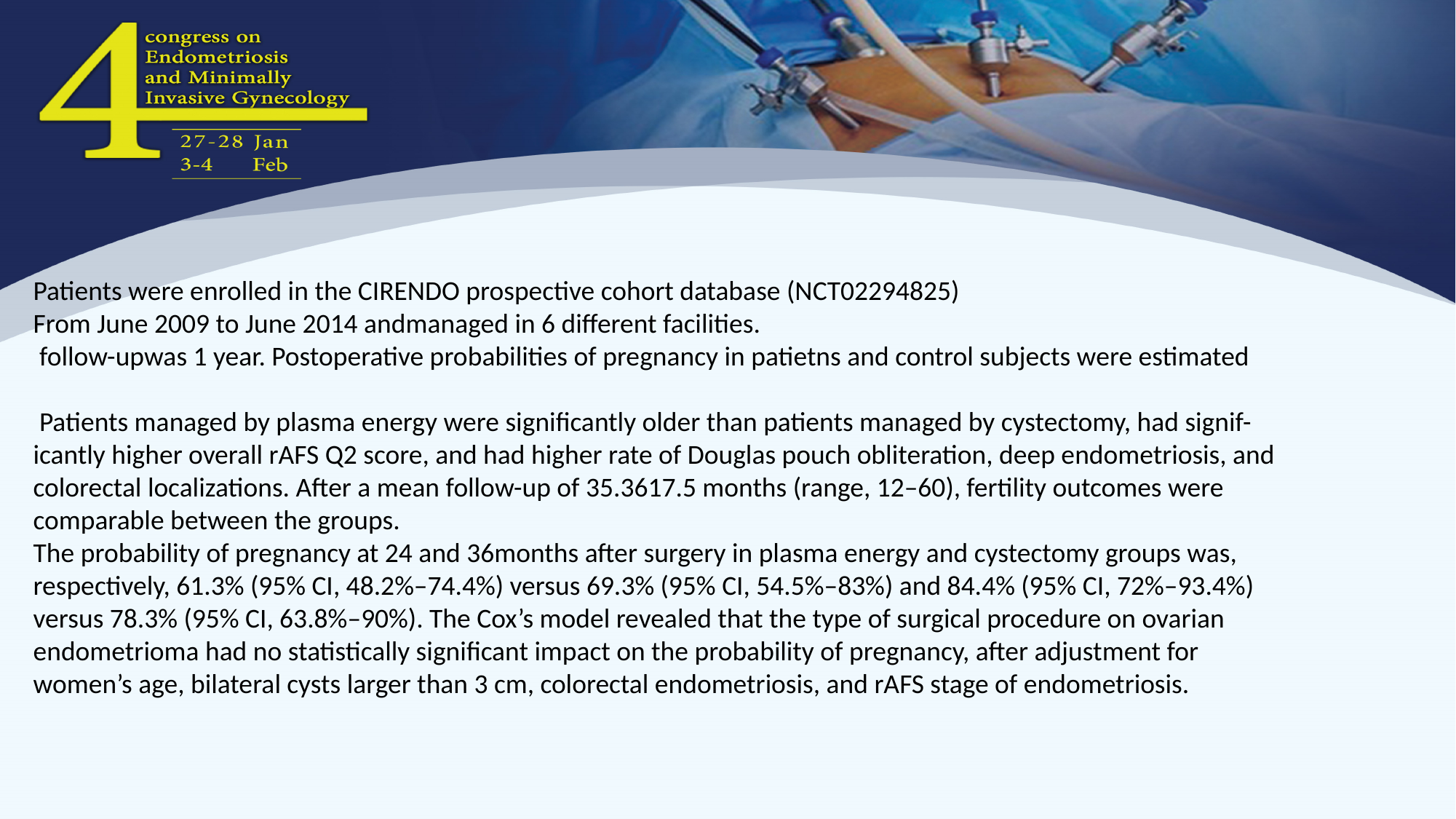

Patients were enrolled in the CIRENDO prospective cohort database (NCT02294825)
From June 2009 to June 2014 andmanaged in 6 different facilities.
 follow-upwas 1 year. Postoperative probabilities of pregnancy in patietns and control subjects were estimated

 Patients managed by plasma energy were significantly older than patients managed by cystectomy, had signif-icantly higher overall rAFS Q2 score, and had higher rate of Douglas pouch obliteration, deep endometriosis, and colorectal localizations. After a mean follow-up of 35.3617.5 months (range, 12–60), fertility outcomes were comparable between the groups.
The probability of pregnancy at 24 and 36months after surgery in plasma energy and cystectomy groups was, respectively, 61.3% (95% CI, 48.2%–74.4%) versus 69.3% (95% CI, 54.5%–83%) and 84.4% (95% CI, 72%–93.4%) versus 78.3% (95% CI, 63.8%–90%). The Cox’s model revealed that the type of surgical procedure on ovarian endometrioma had no statistically significant impact on the probability of pregnancy, after adjustment for women’s age, bilateral cysts larger than 3 cm, colorectal endometriosis, and rAFS stage of endometriosis.